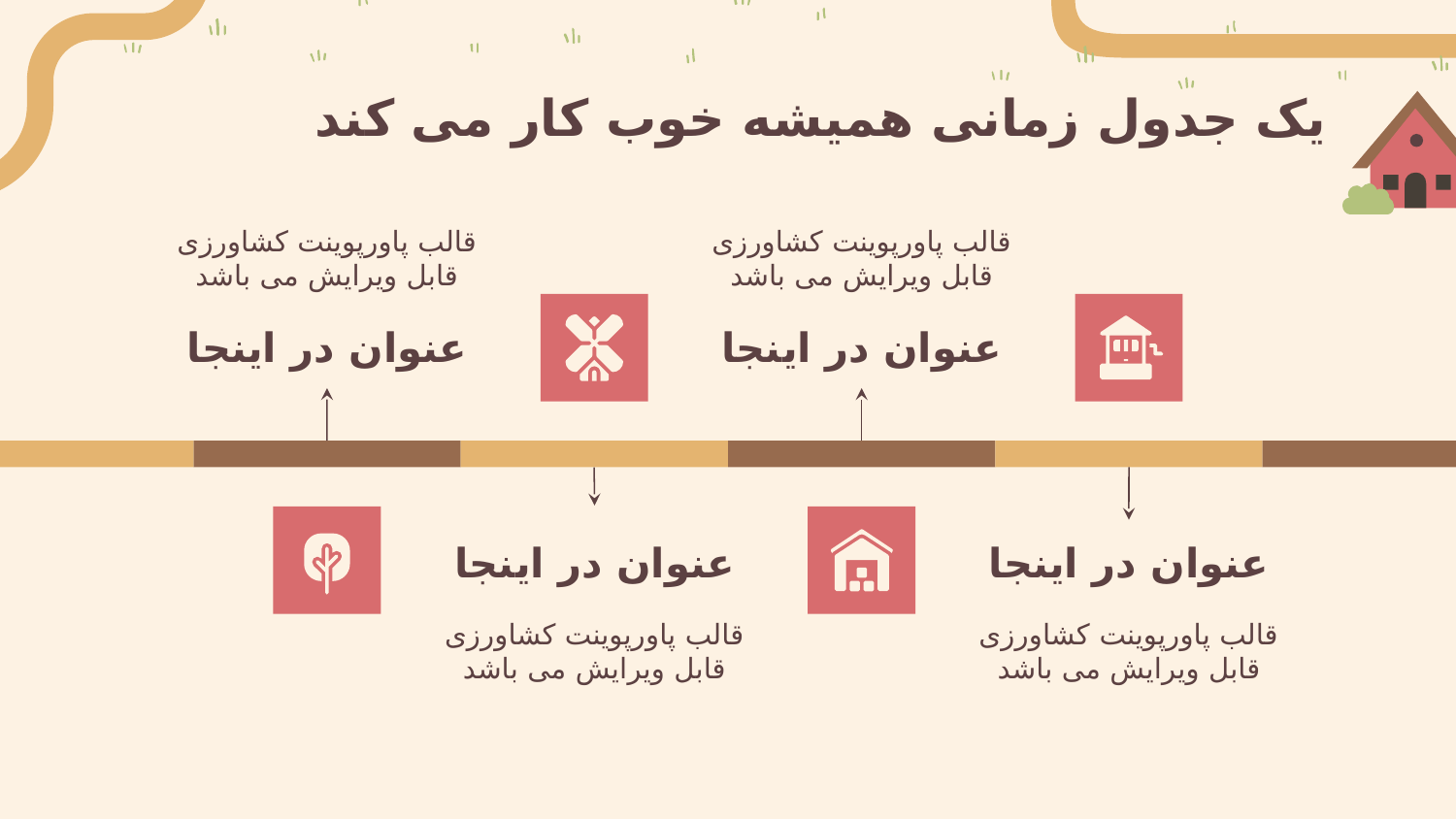

# یک جدول زمانی همیشه خوب کار می کند
قالب پاورپوینت کشاورزی قابل ویرایش می باشد
قالب پاورپوینت کشاورزی قابل ویرایش می باشد

عنوان در اینجا
عنوان در اینجا

عنوان در اینجا
عنوان در اینجا

قالب پاورپوینت کشاورزی قابل ویرایش می باشد
قالب پاورپوینت کشاورزی قابل ویرایش می باشد